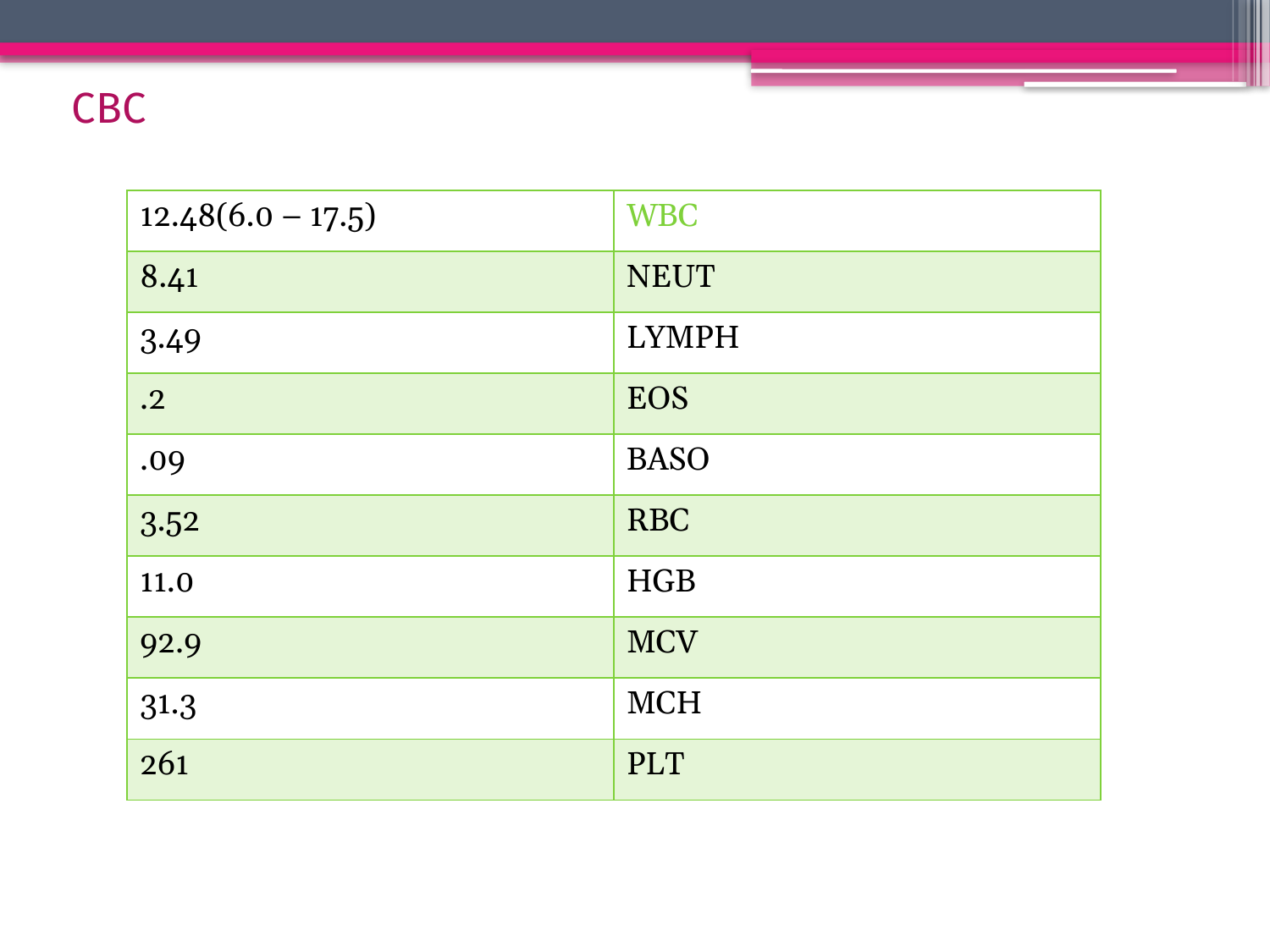

CBC
| 12.48(6.0 – 17.5) | WBC |
| --- | --- |
| 8.41 | NEUT |
| 3.49 | LYMPH |
| .2 | EOS |
| .09 | BASO |
| 3.52 | RBC |
| 11.0 | HGB |
| 92.9 | MCV |
| 31.3 | MCH |
| 261 | PLT |